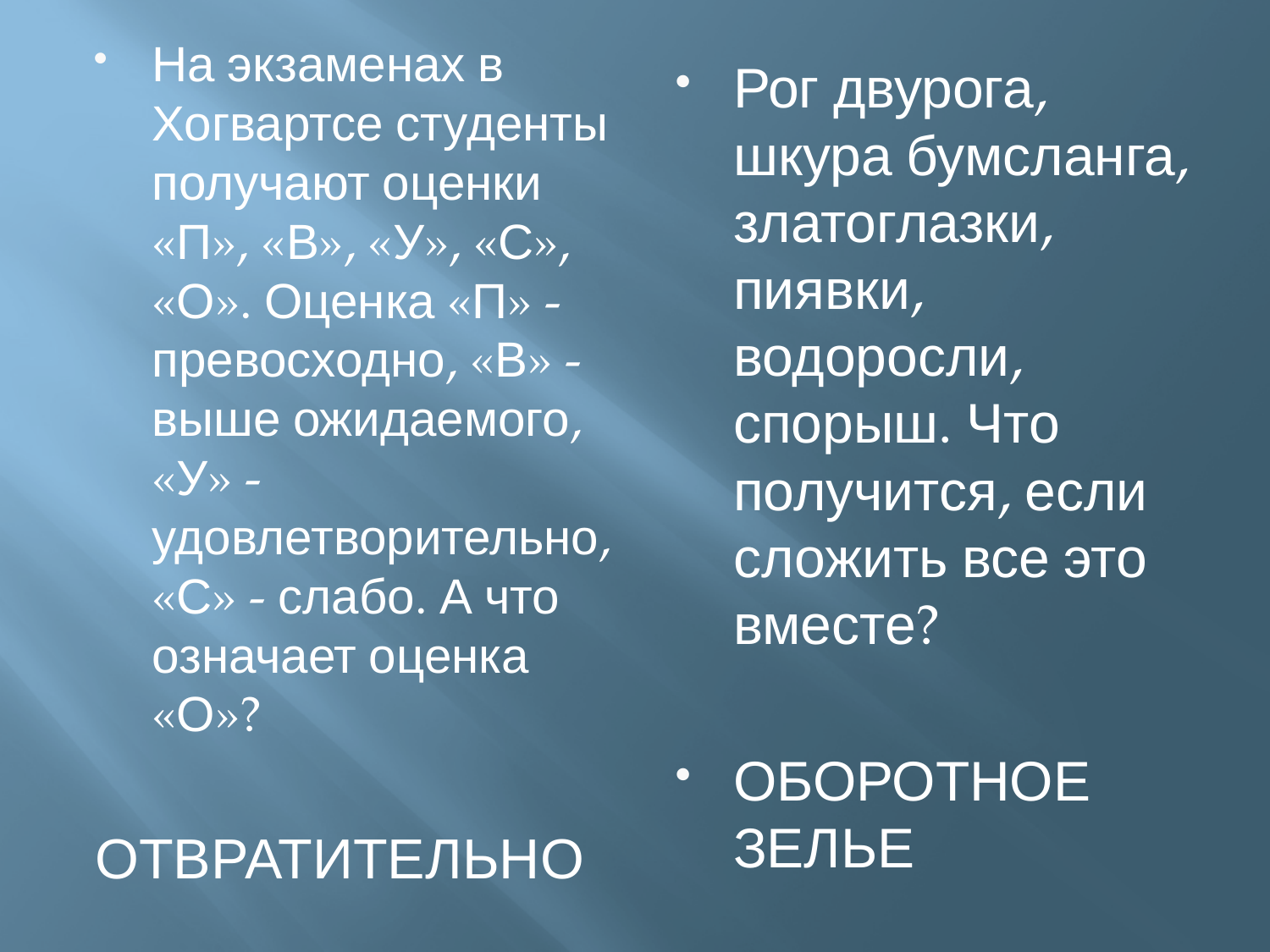

На экзаменах в Хогвартсе студенты получают оценки «П», «В», «У», «С», «О». Оценка «П» - превосходно, «В» - выше ожидаемого, «У» - удовлетворительно, «С» - слабо. А что означает оценка «О»?

ОТВРАТИТЕЛЬНО
#
Рог двурога, шкура бумсланга, златоглазки, пиявки, водоросли, спорыш. Что получится, если сложить все это вместе?

ОБОРОТНОЕ ЗЕЛЬЕ